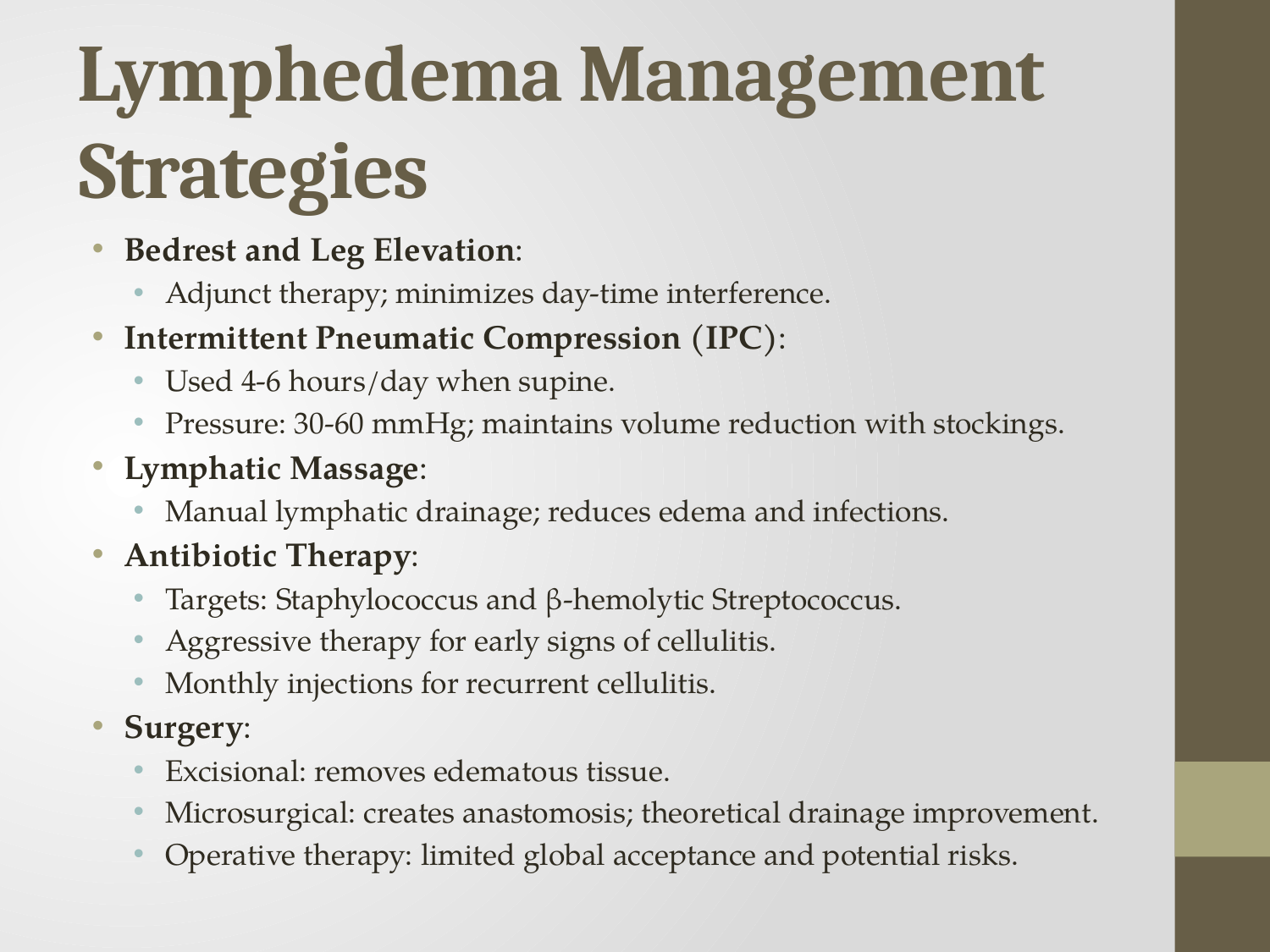

# Lymphedema Management Strategies
Bedrest and Leg Elevation:
Adjunct therapy; minimizes day-time interference.
Intermittent Pneumatic Compression (IPC):
Used 4-6 hours/day when supine.
Pressure: 30-60 mmHg; maintains volume reduction with stockings.
Lymphatic Massage:
Manual lymphatic drainage; reduces edema and infections.
Antibiotic Therapy:
Targets: Staphylococcus and β-hemolytic Streptococcus.
Aggressive therapy for early signs of cellulitis.
Monthly injections for recurrent cellulitis.
Surgery:
Excisional: removes edematous tissue.
Microsurgical: creates anastomosis; theoretical drainage improvement.
Operative therapy: limited global acceptance and potential risks.